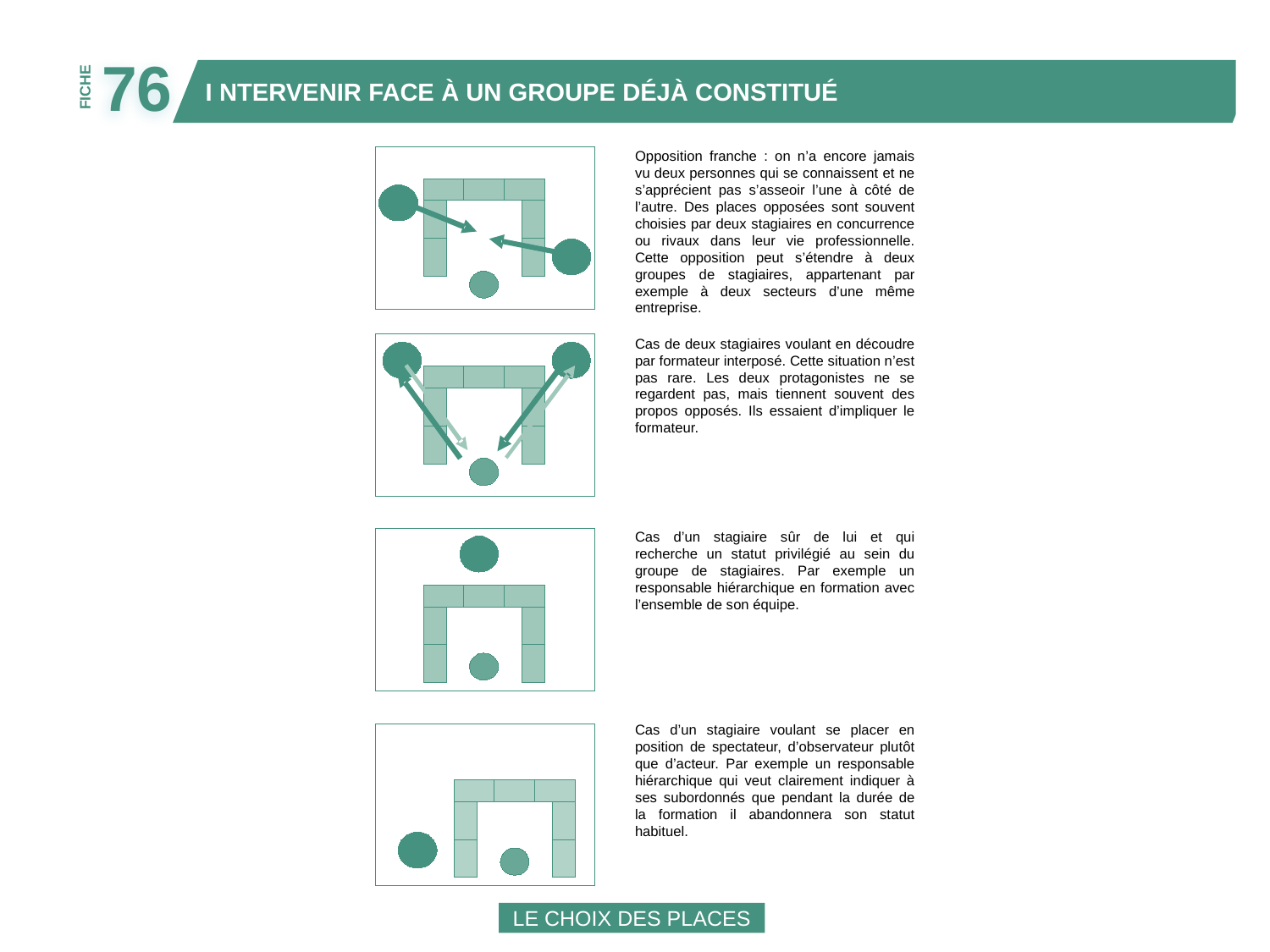

76

I NTERVENIR FACE À UN GROUPE DÉJÀ CONSTITUÉ
FICHE

Opposition franche : on n’a encore jamais vu deux personnes qui se connaissent et ne s’apprécient pas s’asseoir l’une à côté de l’autre. Des places opposées sont souvent choisies par deux stagiaires en concurrence ou rivaux dans leur vie professionnelle. Cette opposition peut s’étendre à deux groupes de stagiaires, appartenant par exemple à deux secteurs d’une même entreprise.

Cas de deux stagiaires voulant en découdre par formateur interposé. Cette situation n’est pas rare. Les deux protagonistes ne se regardent pas, mais tiennent souvent des propos opposés. Ils essaient d’impliquer le formateur.

Cas d’un stagiaire sûr de lui et qui recherche un statut privilégié au sein du groupe de stagiaires. Par exemple un responsable hiérarchique en formation avec l’ensemble de son équipe.

Cas d’un stagiaire voulant se placer en position de spectateur, d’observateur plutôt que d’acteur. Par exemple un responsable hiérarchique qui veut clairement indiquer à ses subordonnés que pendant la durée de la formation il abandonnera son statut habituel.

LE CHOIX DES PLACES